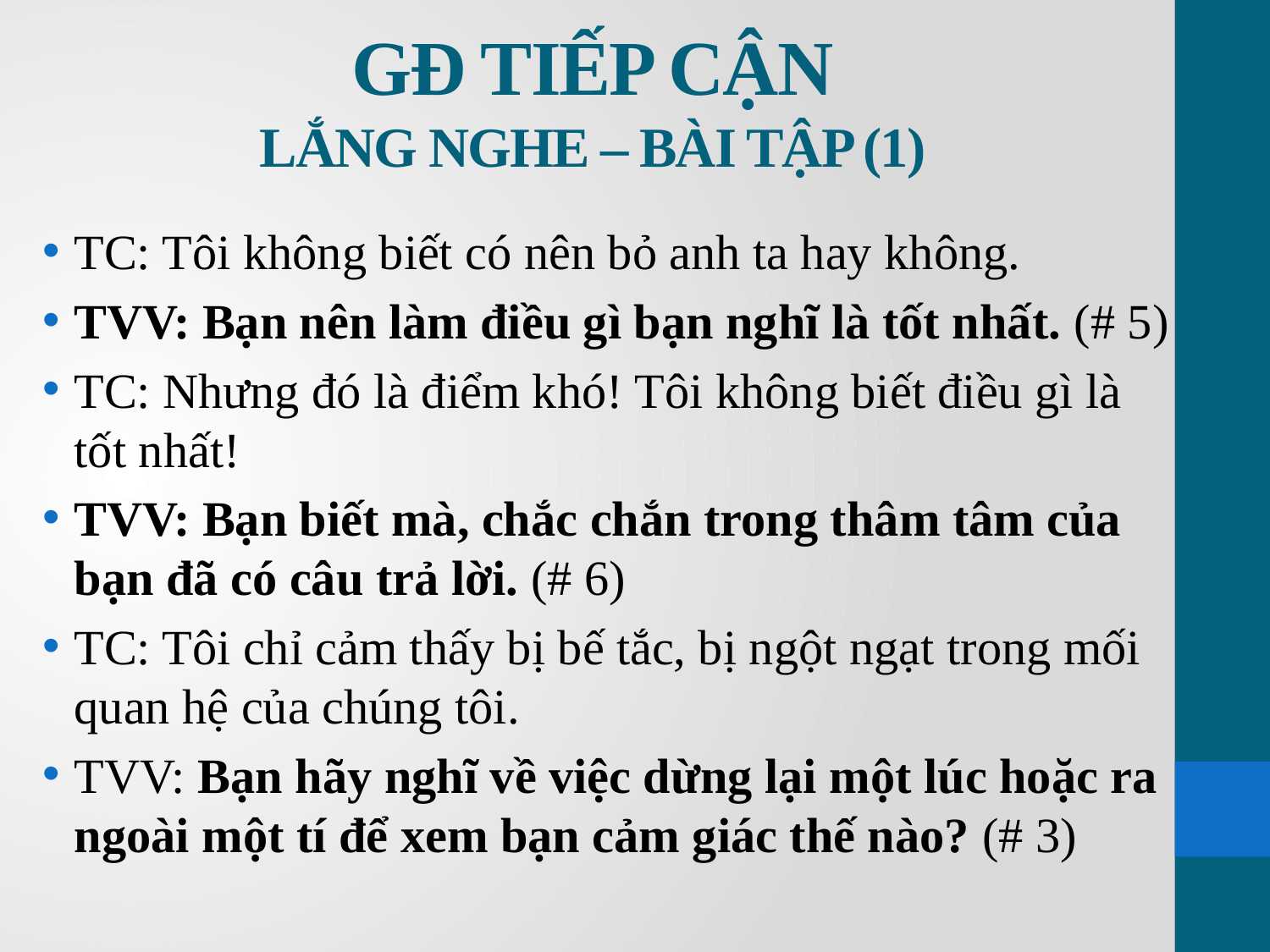

# GĐ TIẾP CẬN LẮNG NGHE – BÀI TẬP (1)
TC: Tôi không biết có nên bỏ anh ta hay không.
TVV: Bạn nên làm điều gì bạn nghĩ là tốt nhất. (# 5)
TC: Nhưng đó là điểm khó! Tôi không biết điều gì là tốt nhất!
TVV: Bạn biết mà, chắc chắn trong thâm tâm của bạn đã có câu trả lời. (# 6)
TC: Tôi chỉ cảm thấy bị bế tắc, bị ngột ngạt trong mối quan hệ của chúng tôi.
TVV: Bạn hãy nghĩ về việc dừng lại một lúc hoặc ra ngoài một tí để xem bạn cảm giác thế nào? (# 3)